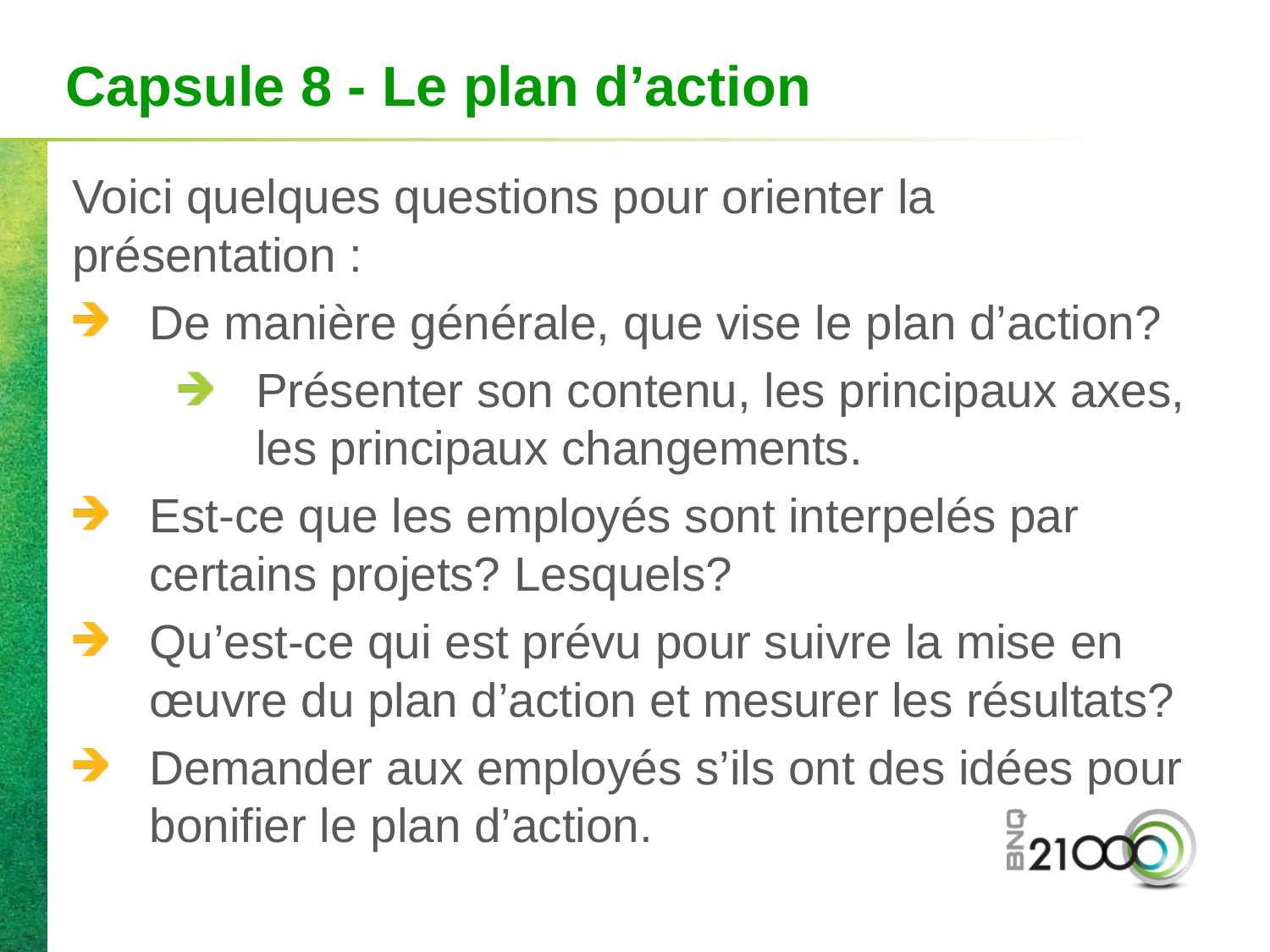

# Capsule 8 - Le plan d’action
Voici quelques questions pour orienter la présentation :
De manière générale, que vise le plan d’action?
Présenter son contenu, les principaux axes, les principaux changements.
Est-ce que les employés sont interpelés par certains projets? Lesquels?
Qu’est-ce qui est prévu pour suivre la mise en œuvre du plan d’action et mesurer les résultats?
Demander aux employés s’ils ont des idées pour bonifier le plan d’action.